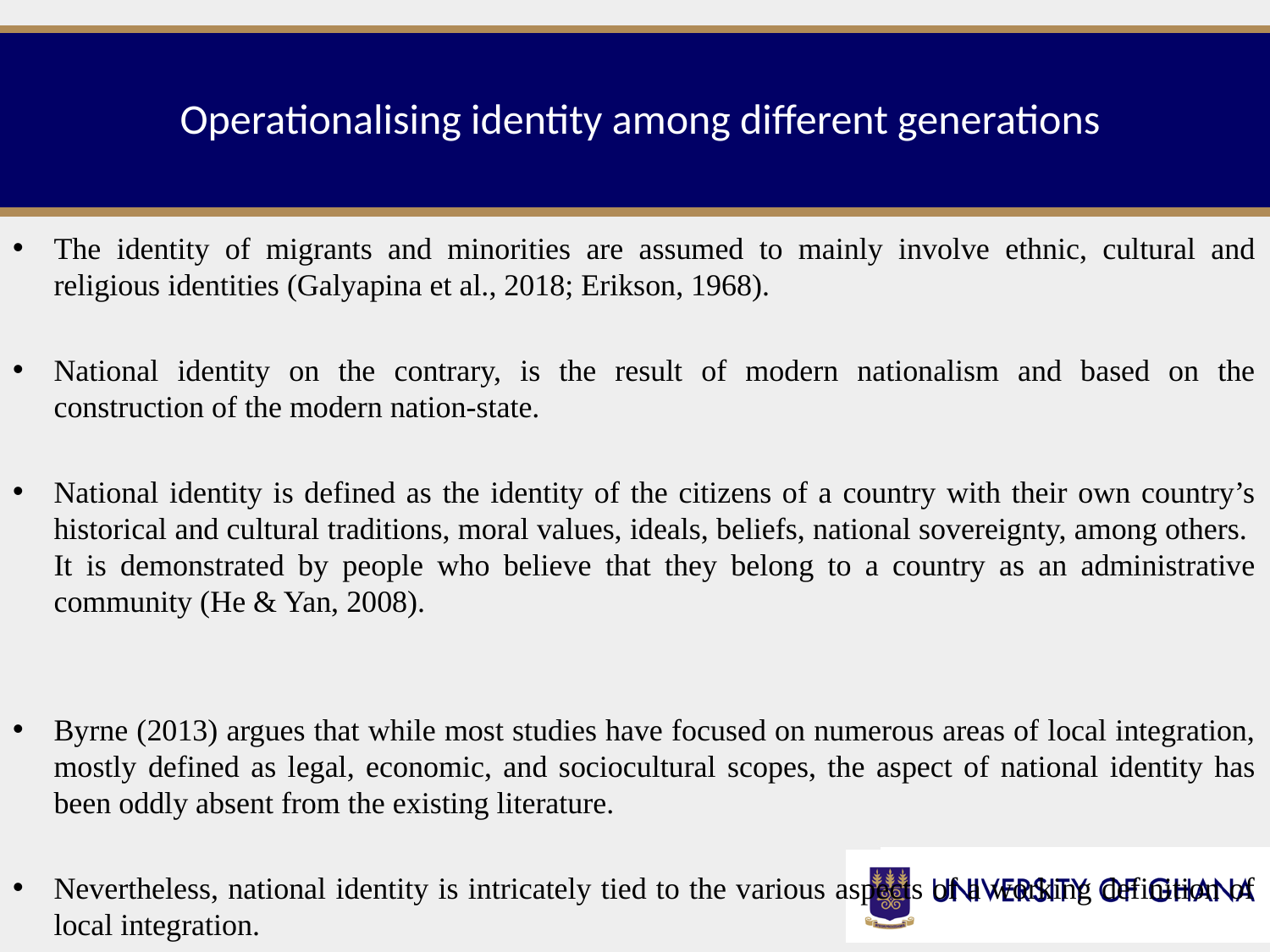

# Operationalising identity among different generations
The identity of migrants and minorities are assumed to mainly involve ethnic, cultural and religious identities (Galyapina et al., 2018; Erikson, 1968).

National identity on the contrary, is the result of modern nationalism and based on the construction of the modern nation-state.

National identity is defined as the identity of the citizens of a country with their own country’s historical and cultural traditions, moral values, ideals, beliefs, national sovereignty, among others.  It is demonstrated by people who believe that they belong to a country as an administrative community (He & Yan, 2008).

Byrne (2013) argues that while most studies have focused on numerous areas of local integration, mostly defined as legal, economic, and sociocultural scopes, the aspect of national identity has been oddly absent from the existing literature.

Nevertheless, national identity is intricately tied to the various aspects of a working definition of local integration.